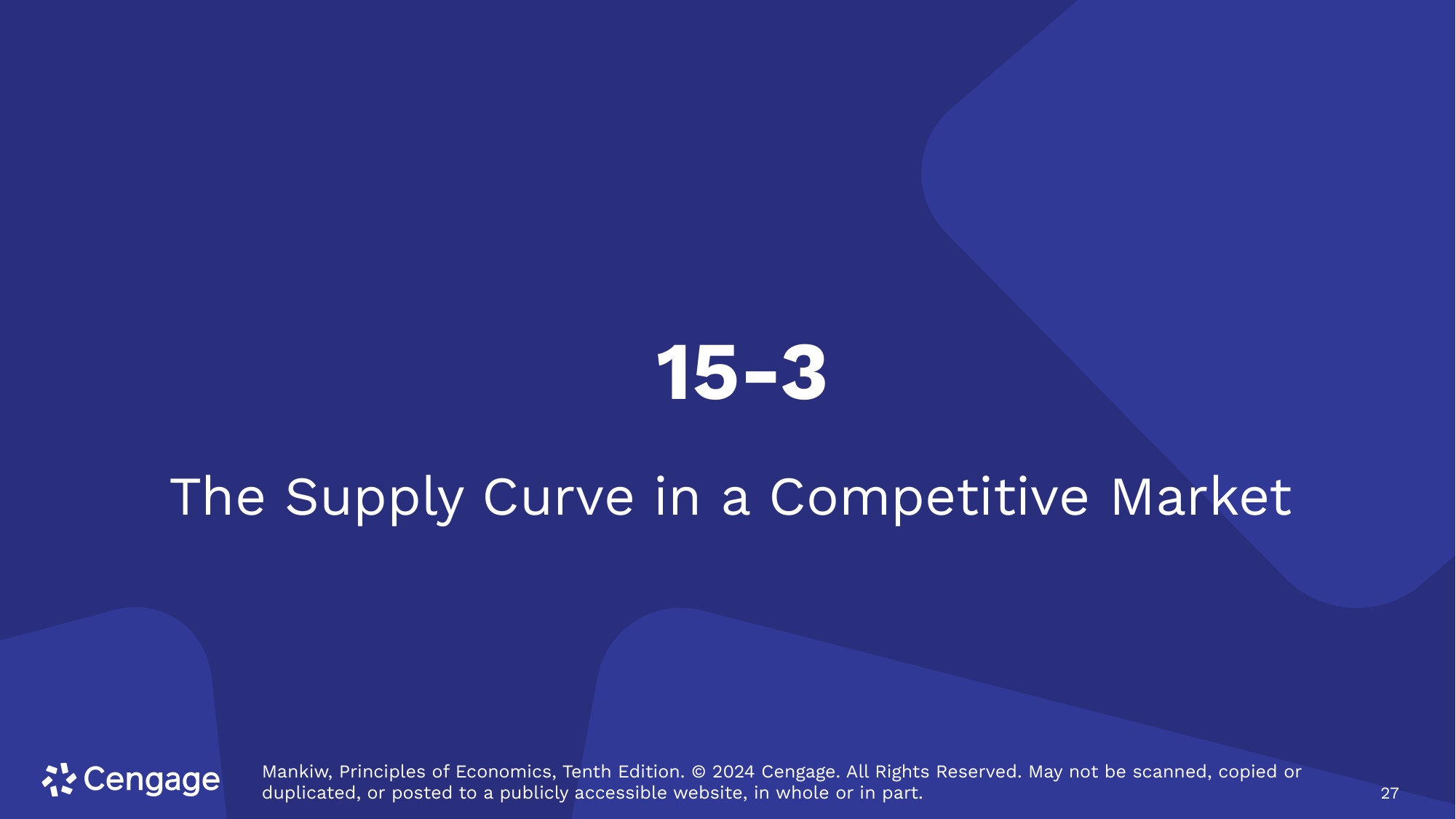

# 15-3
The Supply Curve in a Competitive Market